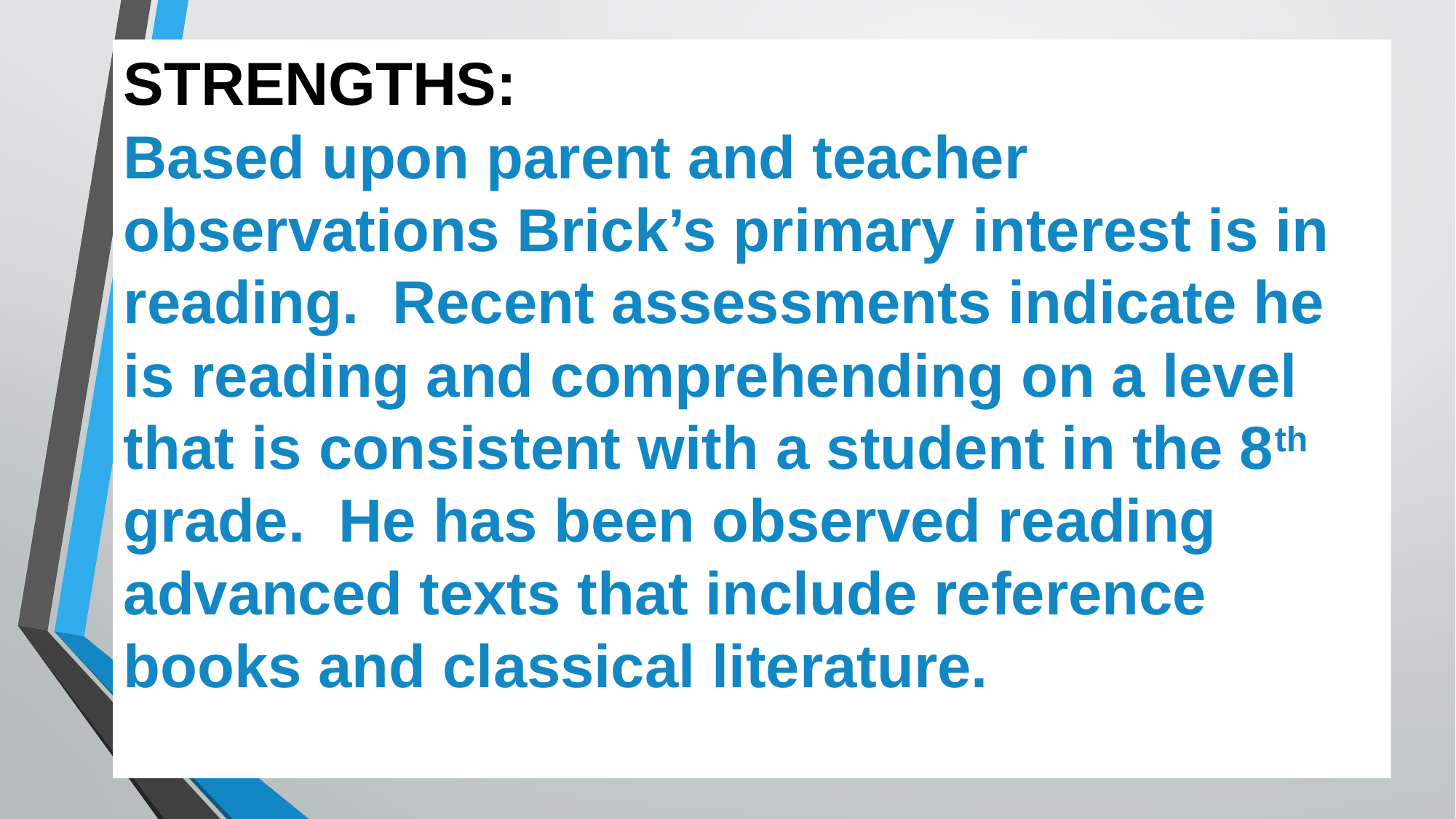

STRENGTHS:
Based upon parent and teacher observations Brick’s primary interest is in reading.  Recent assessments indicate he is reading and comprehending on a level that is consistent with a student in the 8th grade.  He has been observed reading advanced texts that include reference books and classical literature.